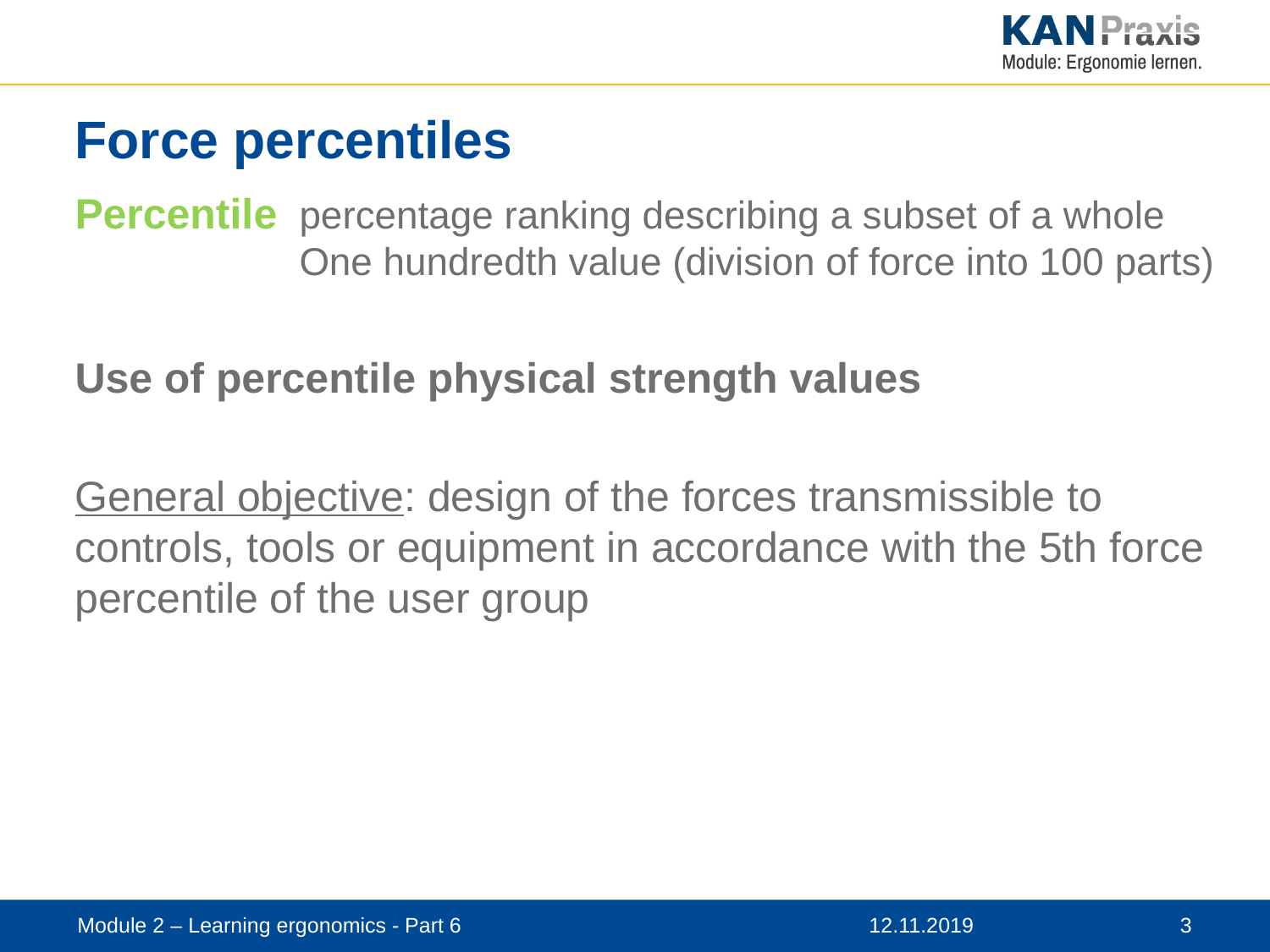

# Force percentiles
Percentile	percentage ranking describing a subset of a whole
	One hundredth value (division of force into 100 parts)

Use of percentile physical strength values

General objective: design of the forces transmissible to controls, tools or equipment in accordance with the 5th force percentile of the user group
Module 2 – Learning ergonomics - Part 6
12.11.2019
 3